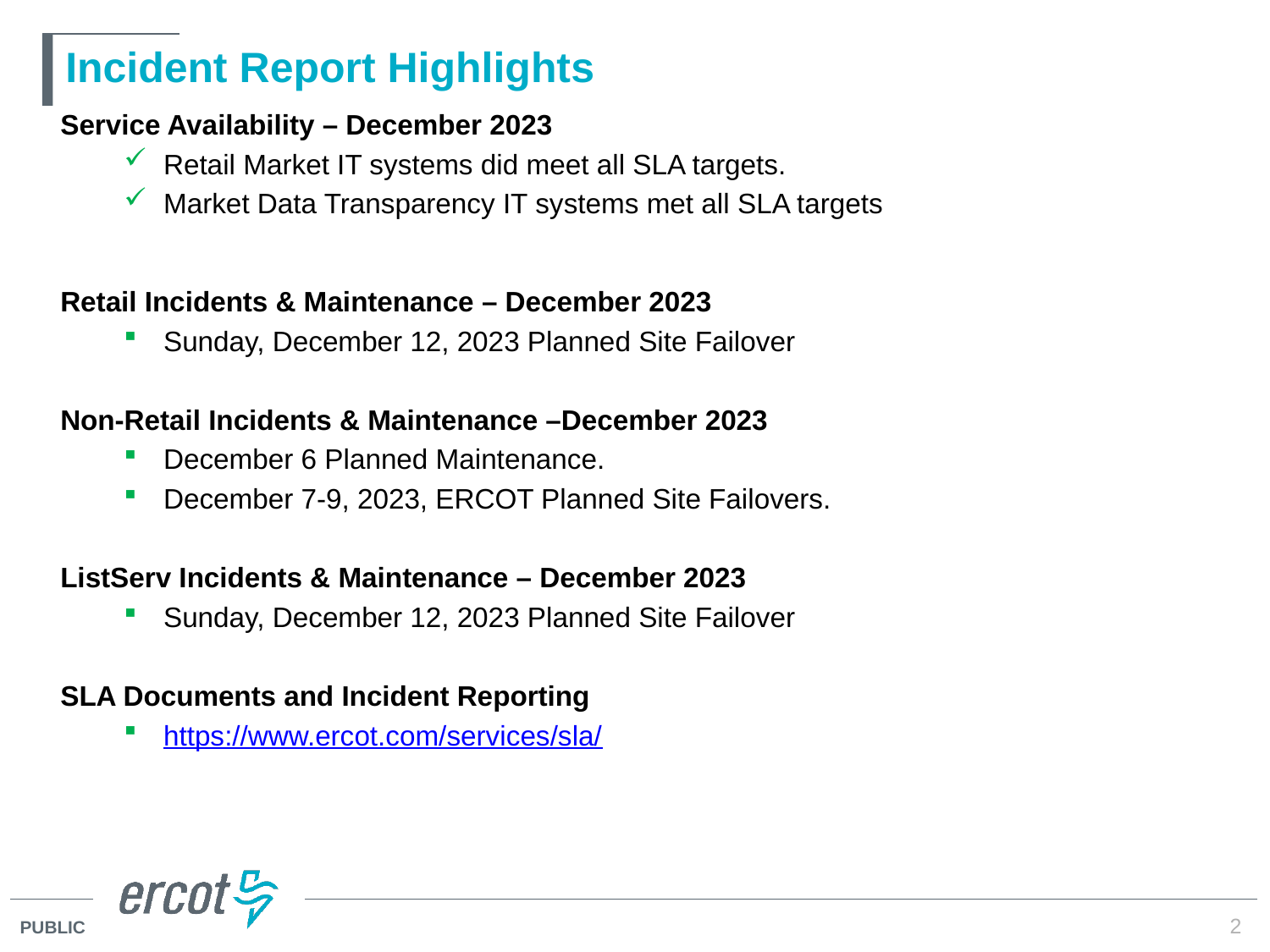

# Incident Report Highlights
Service Availability – December 2023
Retail Market IT systems did meet all SLA targets.
Market Data Transparency IT systems met all SLA targets

Retail Incidents & Maintenance – December 2023
Sunday, December 12, 2023 Planned Site Failover

Non-Retail Incidents & Maintenance –December 2023
December 6 Planned Maintenance.
December 7-9, 2023, ERCOT Planned Site Failovers.

ListServ Incidents & Maintenance – December 2023
Sunday, December 12, 2023 Planned Site Failover

SLA Documents and Incident Reporting
https://www.ercot.com/services/sla/

2